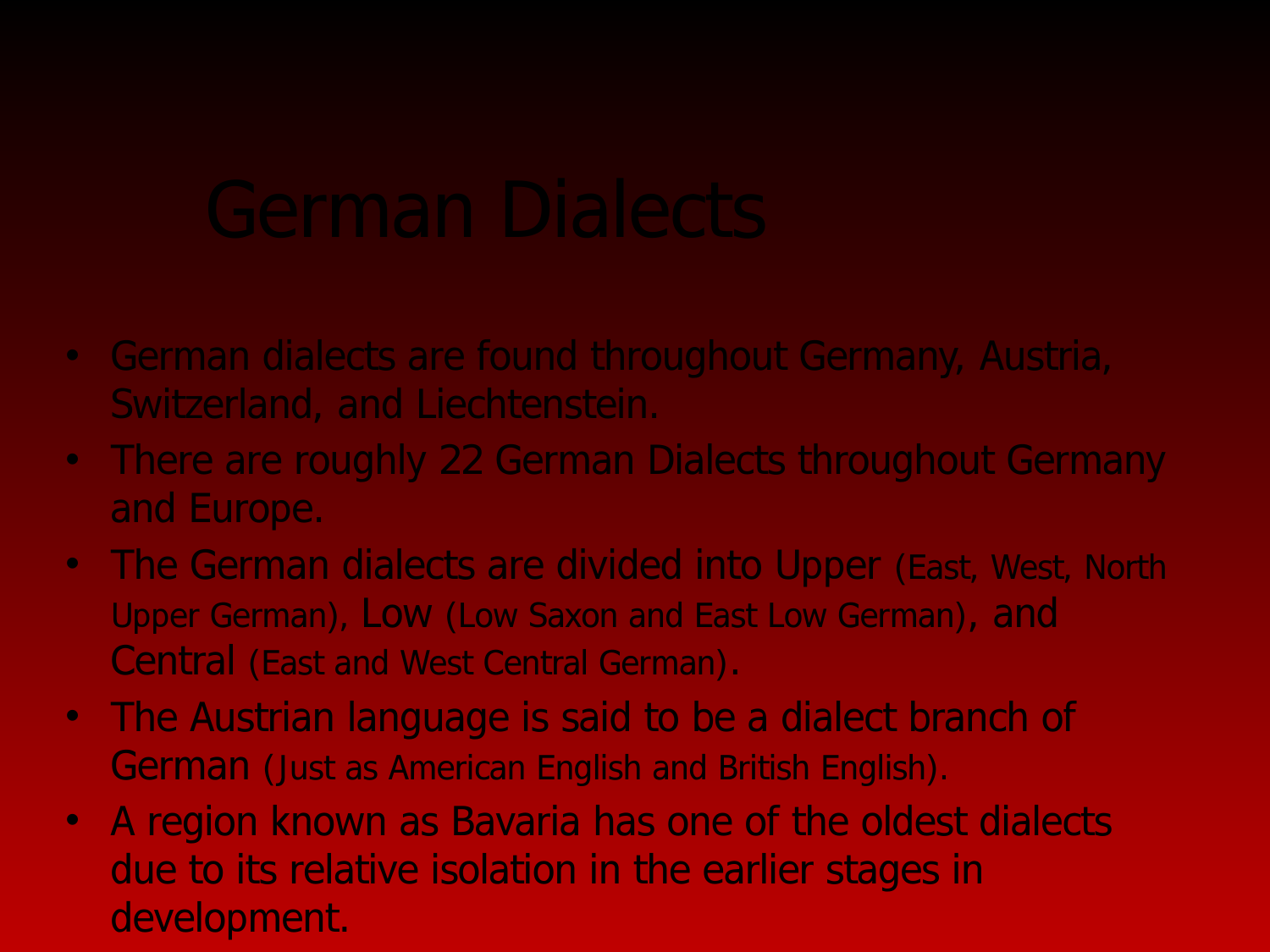

# German Dialects
German dialects are found throughout Germany, Austria, Switzerland, and Liechtenstein.
There are roughly 22 German Dialects throughout Germany and Europe.
The German dialects are divided into Upper (East, West, North Upper German), Low (Low Saxon and East Low German), and Central (East and West Central German).
The Austrian language is said to be a dialect branch of German (Just as American English and British English).
A region known as Bavaria has one of the oldest dialects due to its relative isolation in the earlier stages in development.